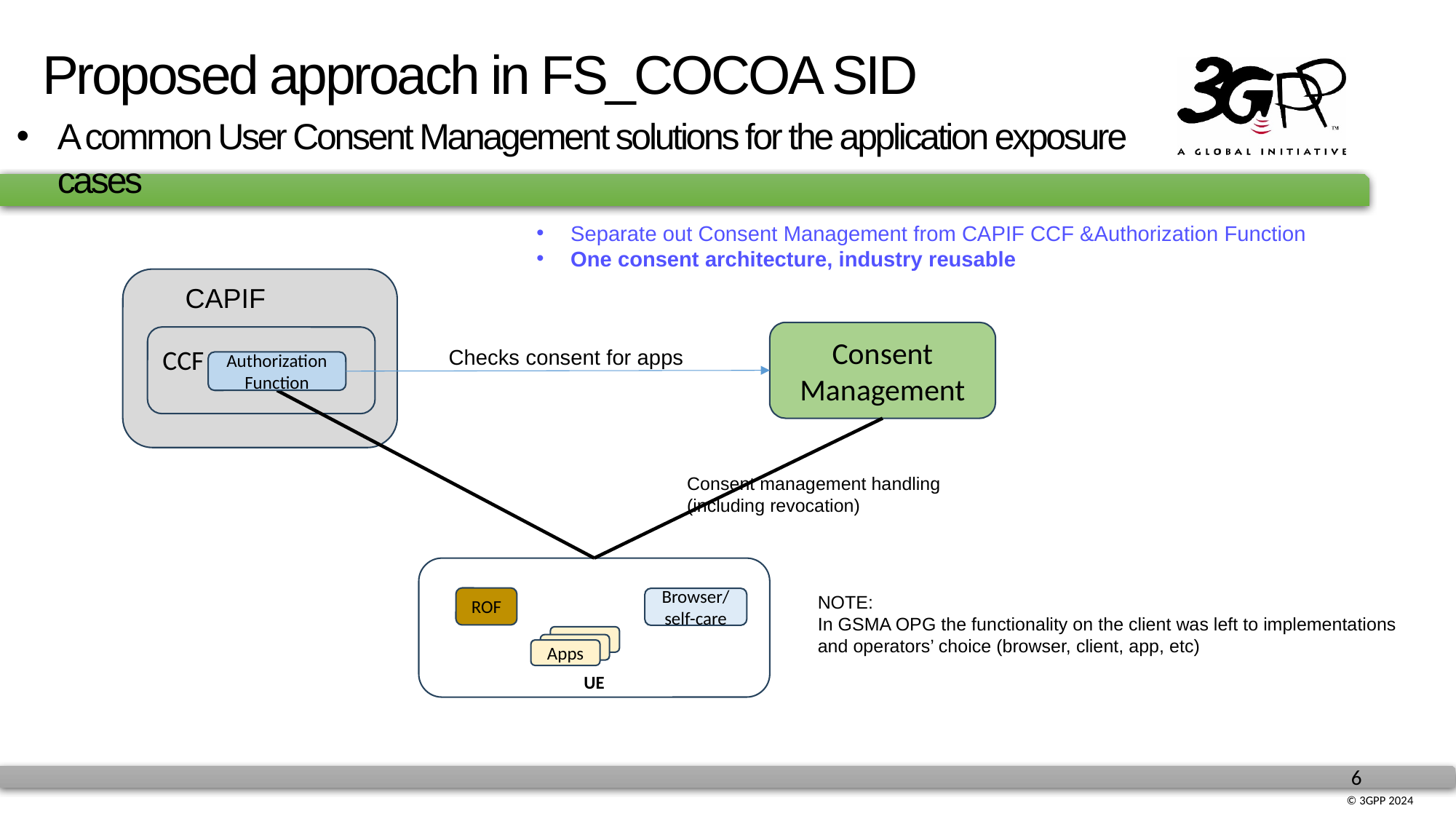

# Proposed approach in FS_COCOA SID
A common User Consent Management solutions for the application exposure cases
Separate out Consent Management from CAPIF CCF &Authorization Function
One consent architecture, industry reusable

CAPIF

CCF

UE
Consent Management
Checks consent for apps
Authorization Function
Consent management handling (including revocation)
ROF
Browser/
self-care
Apps
Apps
Apps
NOTE:
In GSMA OPG the functionality on the client was left to implementations and operators’ choice (browser, client, app, etc)